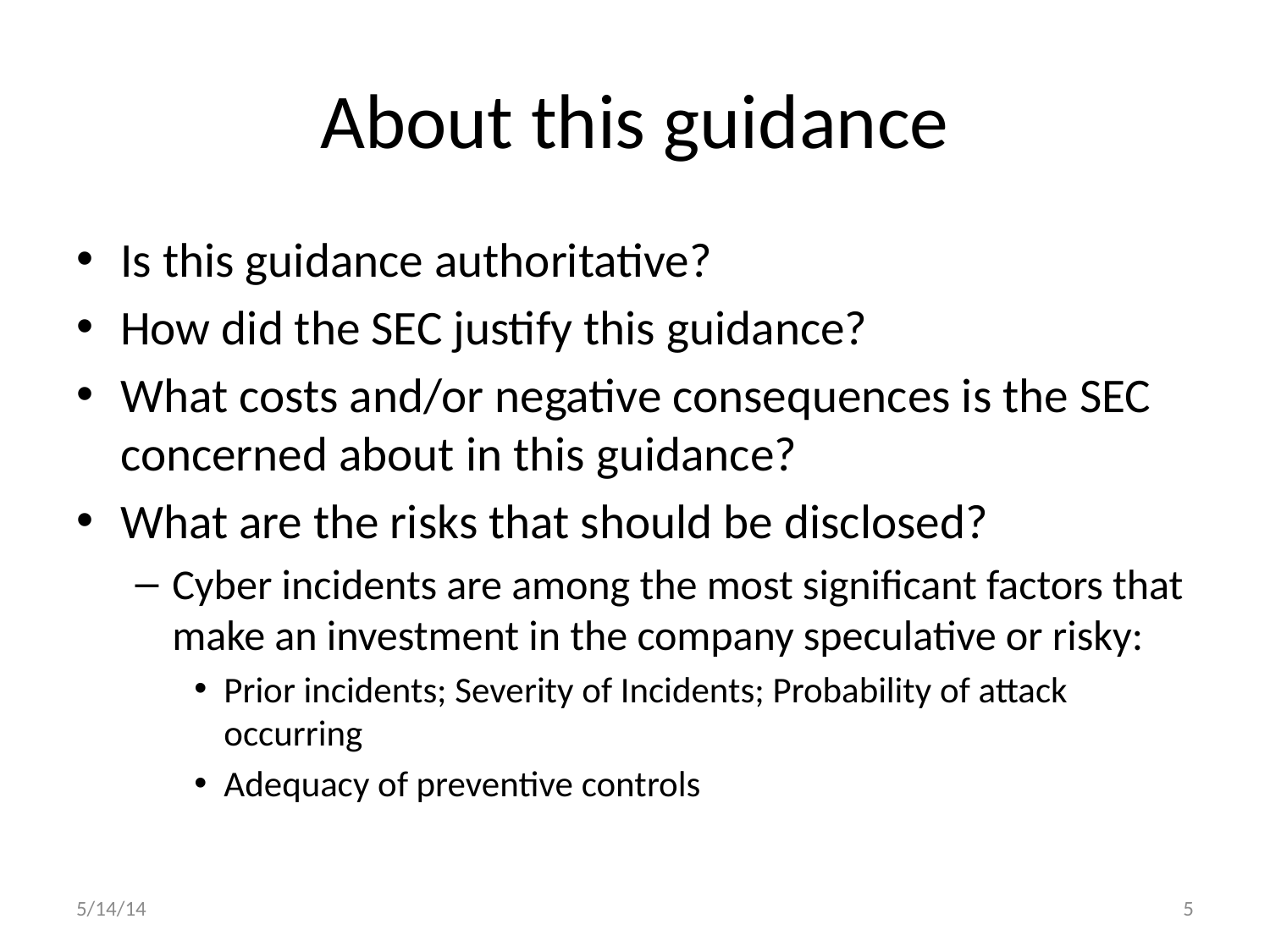

# About this guidance
Is this guidance authoritative?
How did the SEC justify this guidance?
What costs and/or negative consequences is the SEC concerned about in this guidance?
What are the risks that should be disclosed?
Cyber incidents are among the most significant factors that make an investment in the company speculative or risky:
Prior incidents; Severity of Incidents; Probability of attack occurring
Adequacy of preventive controls

5/14/14
5